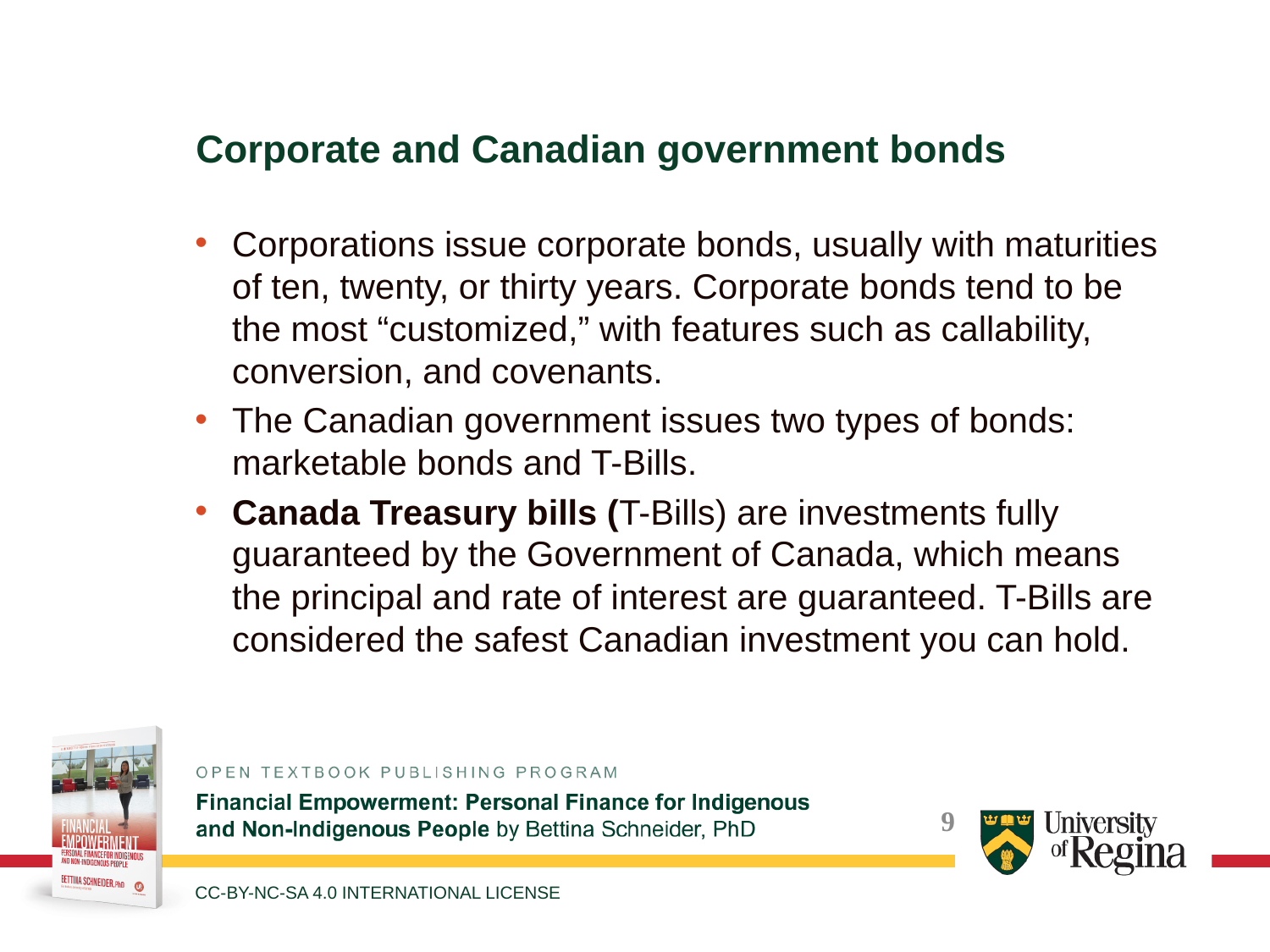

Corporate and Canadian government bonds
Corporations issue corporate bonds, usually with maturities of ten, twenty, or thirty years. Corporate bonds tend to be the most “customized,” with features such as callability, conversion, and covenants.
The Canadian government issues two types of bonds: marketable bonds and T-Bills.
Canada Treasury bills (T-Bills) are investments fully guaranteed by the Government of Canada, which means the principal and rate of interest are guaranteed. T-Bills are considered the safest Canadian investment you can hold.
CC-BY-NC-SA 4.0 INTERNATIONAL LICENSE